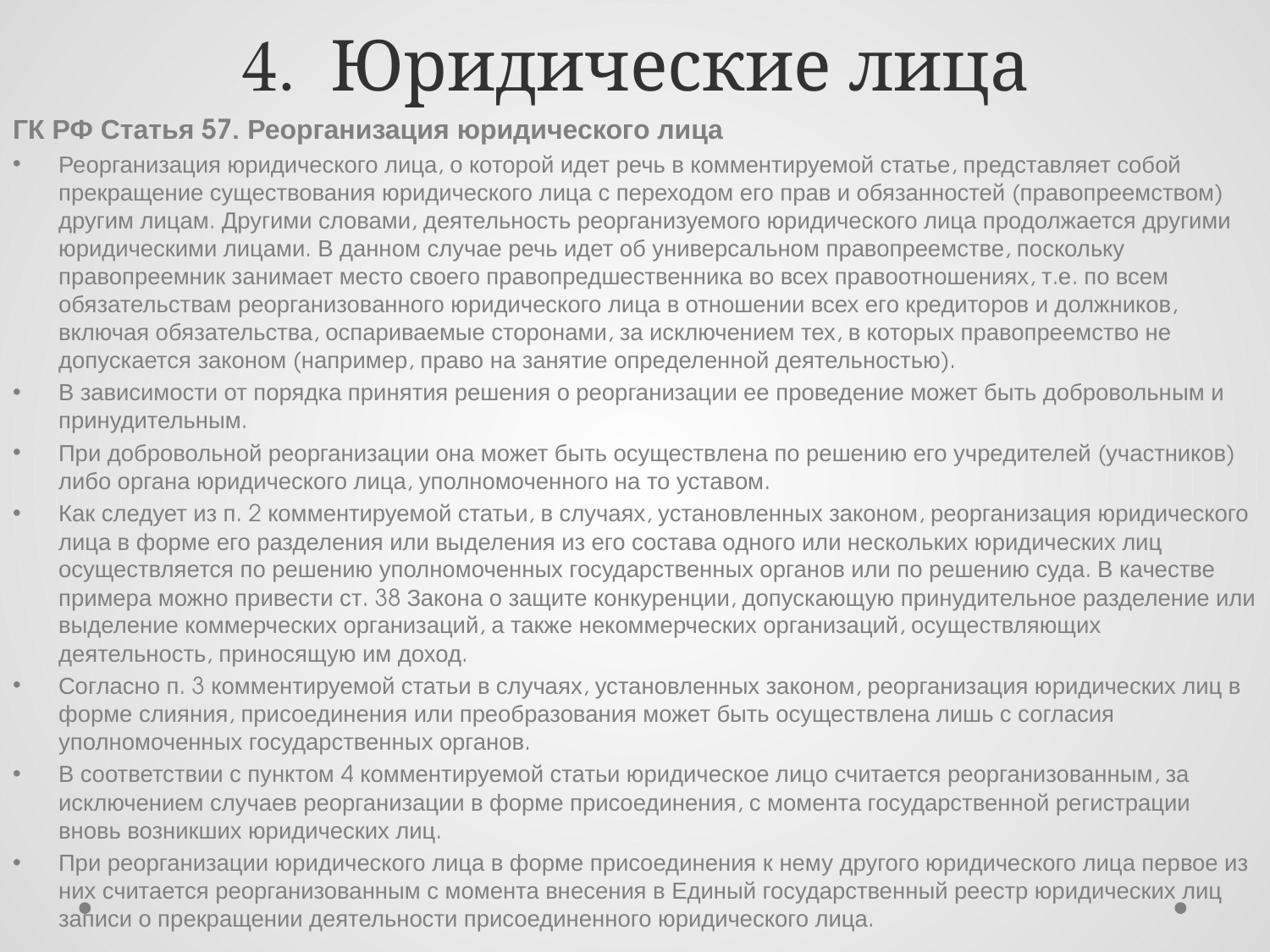

# 4.  Юридические лица
ГК РФ Статья 57. Реорганизация юридического лица
Реорганизация юридического лица, о которой идет речь в комментируемой статье, представляет собой прекращение существования юридического лица с переходом его прав и обязанностей (правопреемством) другим лицам. Другими словами, деятельность реорганизуемого юридического лица продолжается другими юридическими лицами. В данном случае речь идет об универсальном правопреемстве, поскольку правопреемник занимает место своего правопредшественника во всех правоотношениях, т.е. по всем обязательствам реорганизованного юридического лица в отношении всех его кредиторов и должников, включая обязательства, оспариваемые сторонами, за исключением тех, в которых правопреемство не допускается законом (например, право на занятие определенной деятельностью).
В зависимости от порядка принятия решения о реорганизации ее проведение может быть добровольным и принудительным.
При добровольной реорганизации она может быть осуществлена по решению его учредителей (участников) либо органа юридического лица, уполномоченного на то уставом.
Как следует из п. 2 комментируемой статьи, в случаях, установленных законом, реорганизация юридического лица в форме его разделения или выделения из его состава одного или нескольких юридических лиц осуществляется по решению уполномоченных государственных органов или по решению суда. В качестве примера можно привести ст. 38 Закона о защите конкуренции, допускающую принудительное разделение или выделение коммерческих организаций, а также некоммерческих организаций, осуществляющих деятельность, приносящую им доход.
Согласно п. 3 комментируемой статьи в случаях, установленных законом, реорганизация юридических лиц в форме слияния, присоединения или преобразования может быть осуществлена лишь с согласия уполномоченных государственных органов.
В соответствии с пунктом 4 комментируемой статьи юридическое лицо считается реорганизованным, за исключением случаев реорганизации в форме присоединения, с момента государственной регистрации вновь возникших юридических лиц.
При реорганизации юридического лица в форме присоединения к нему другого юридического лица первое из них считается реорганизованным с момента внесения в Единый государственный реестр юридических лиц записи о прекращении деятельности присоединенного юридического лица.